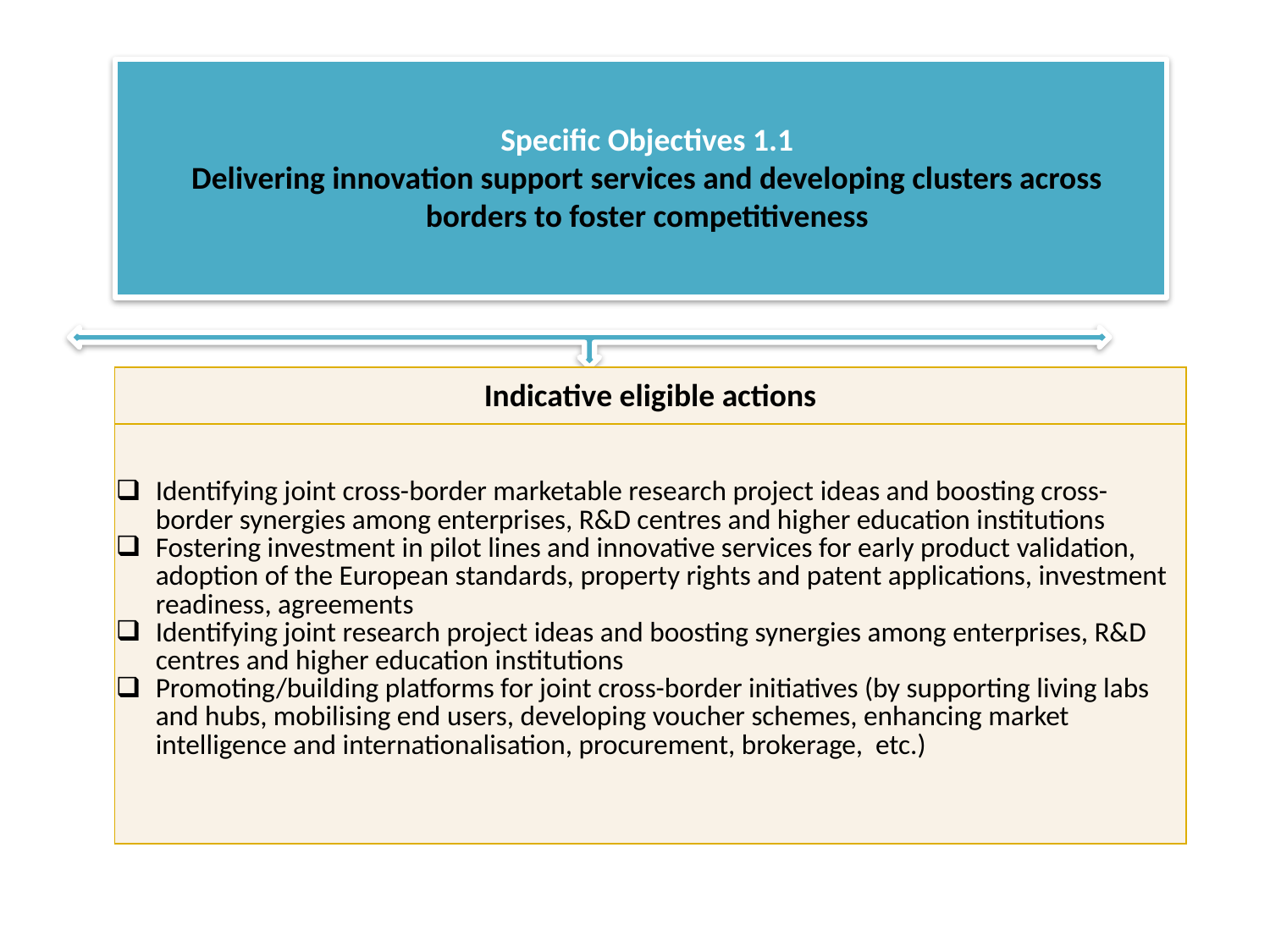

Specific Objectives 1.1
Delivering innovation support services and developing clusters across borders to foster competitiveness

| Indicative eligible actions |
| --- |
| Identifying joint cross-border marketable research project ideas and boosting cross-border synergies among enterprises, R&D centres and higher education institutions Fostering investment in pilot lines and innovative services for early product validation, adoption of the European standards, property rights and patent applications, investment readiness, agreements Identifying joint research project ideas and boosting synergies among enterprises, R&D centres and higher education institutions Promoting/building platforms for joint cross-border initiatives (by supporting living labs and hubs, mobilising end users, developing voucher schemes, enhancing market intelligence and internationalisation, procurement, brokerage, etc.) |